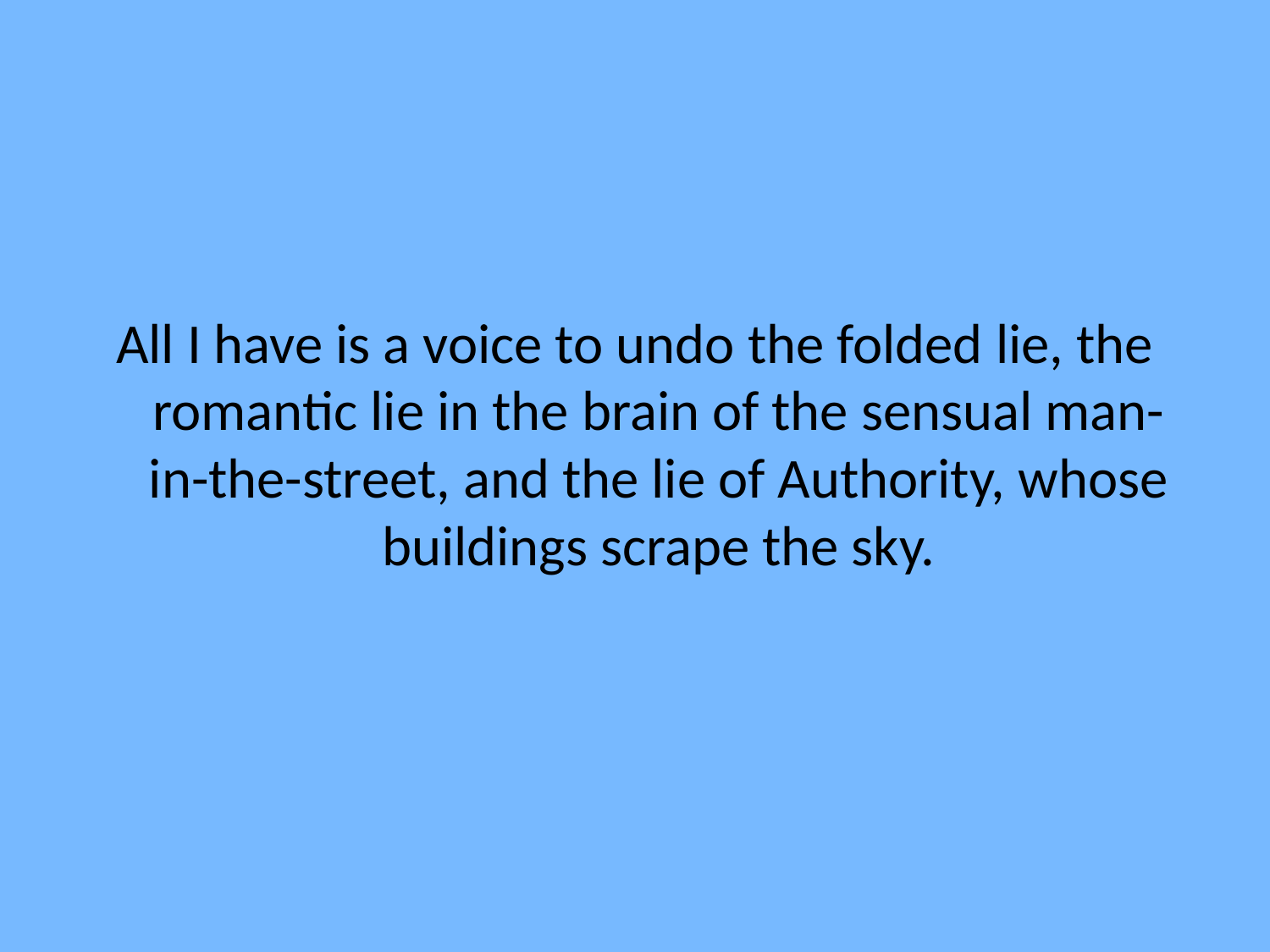

All I have is a voice to undo the folded lie, the romantic lie in the brain of the sensual man-in-the-street, and the lie of Authority, whose buildings scrape the sky.